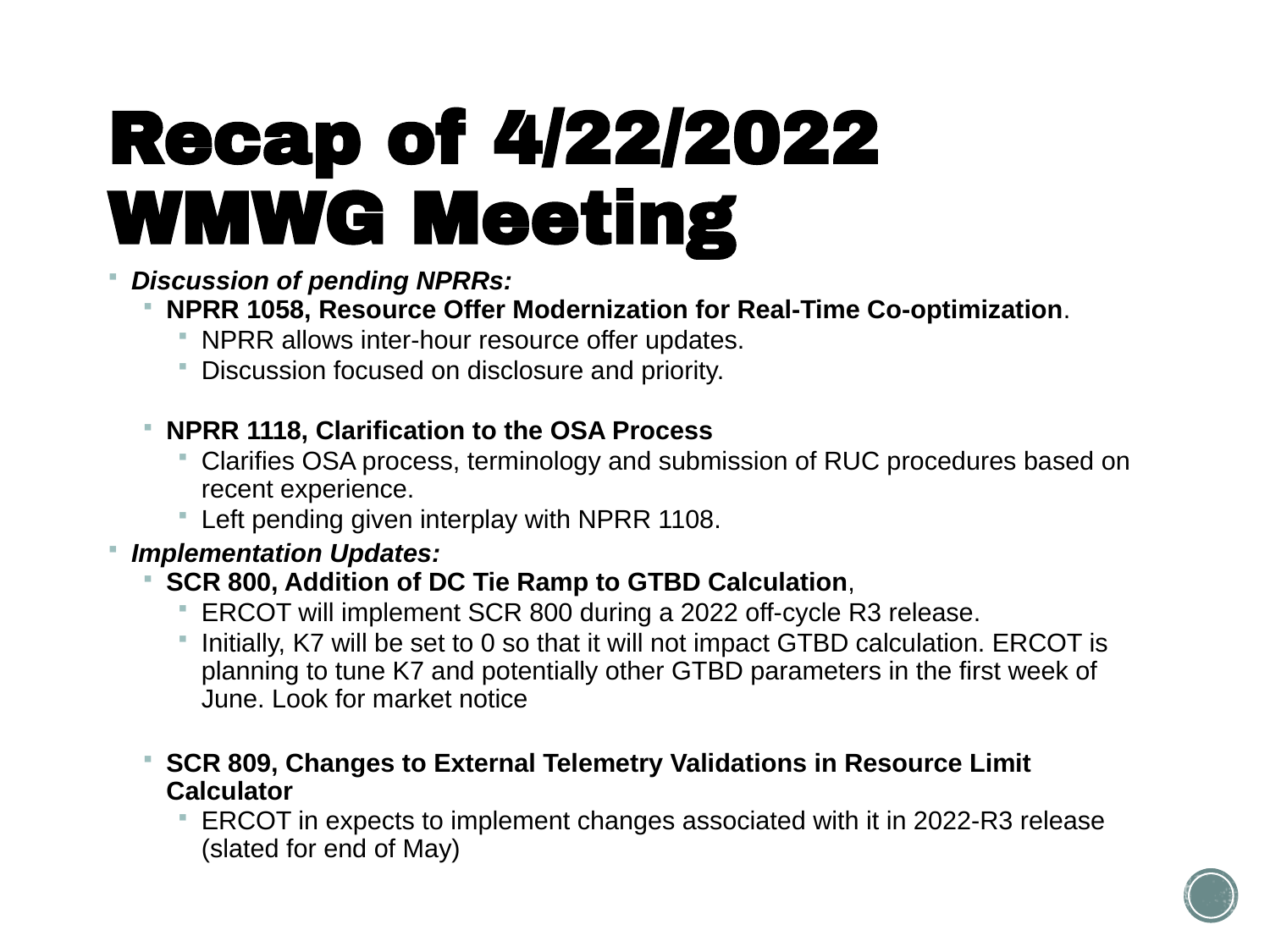

# Recap of 4/22/2022 WMWG Meeting
Discussion of pending NPRRs:
NPRR 1058, Resource Offer Modernization for Real-Time Co-optimization.
NPRR allows inter-hour resource offer updates.
Discussion focused on disclosure and priority.

NPRR 1118, Clarification to the OSA Process
Clarifies OSA process, terminology and submission of RUC procedures based on recent experience.
Left pending given interplay with NPRR 1108.
Implementation Updates:
SCR 800, Addition of DC Tie Ramp to GTBD Calculation,
ERCOT will implement SCR 800 during a 2022 off-cycle R3 release.
Initially, K7 will be set to 0 so that it will not impact GTBD calculation. ERCOT is planning to tune K7 and potentially other GTBD parameters in the first week of June. Look for market notice

SCR 809, Changes to External Telemetry Validations in Resource Limit Calculator
ERCOT in expects to implement changes associated with it in 2022-R3 release (slated for end of May)